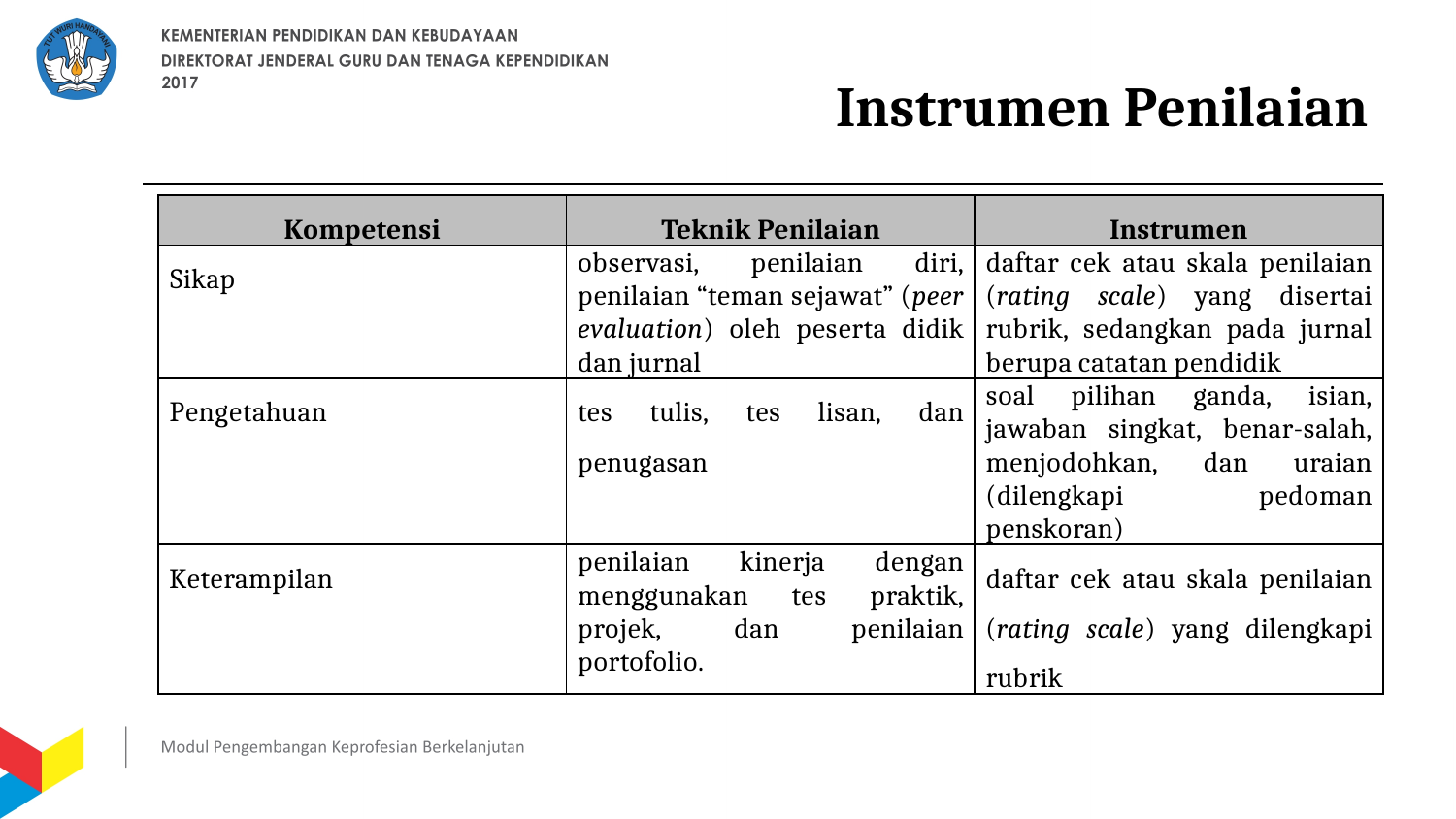

# Instrumen Penilaian
| Kompetensi | Teknik Penilaian | Instrumen |
| --- | --- | --- |
| Sikap | observasi, penilaian diri, penilaian “teman sejawat” (peer evaluation) oleh peserta didik dan jurnal | daftar cek atau skala penilaian (rating scale) yang disertai rubrik, sedangkan pada jurnal berupa catatan pendidik |
| Pengetahuan | tes tulis, tes lisan, dan penugasan | soal pilihan ganda, isian, jawaban singkat, benar-salah, menjodohkan, dan uraian (dilengkapi pedoman penskoran) |
| Keterampilan | penilaian kinerja dengan menggunakan tes praktik, projek, dan penilaian portofolio. | daftar cek atau skala penilaian (rating scale) yang dilengkapi rubrik |